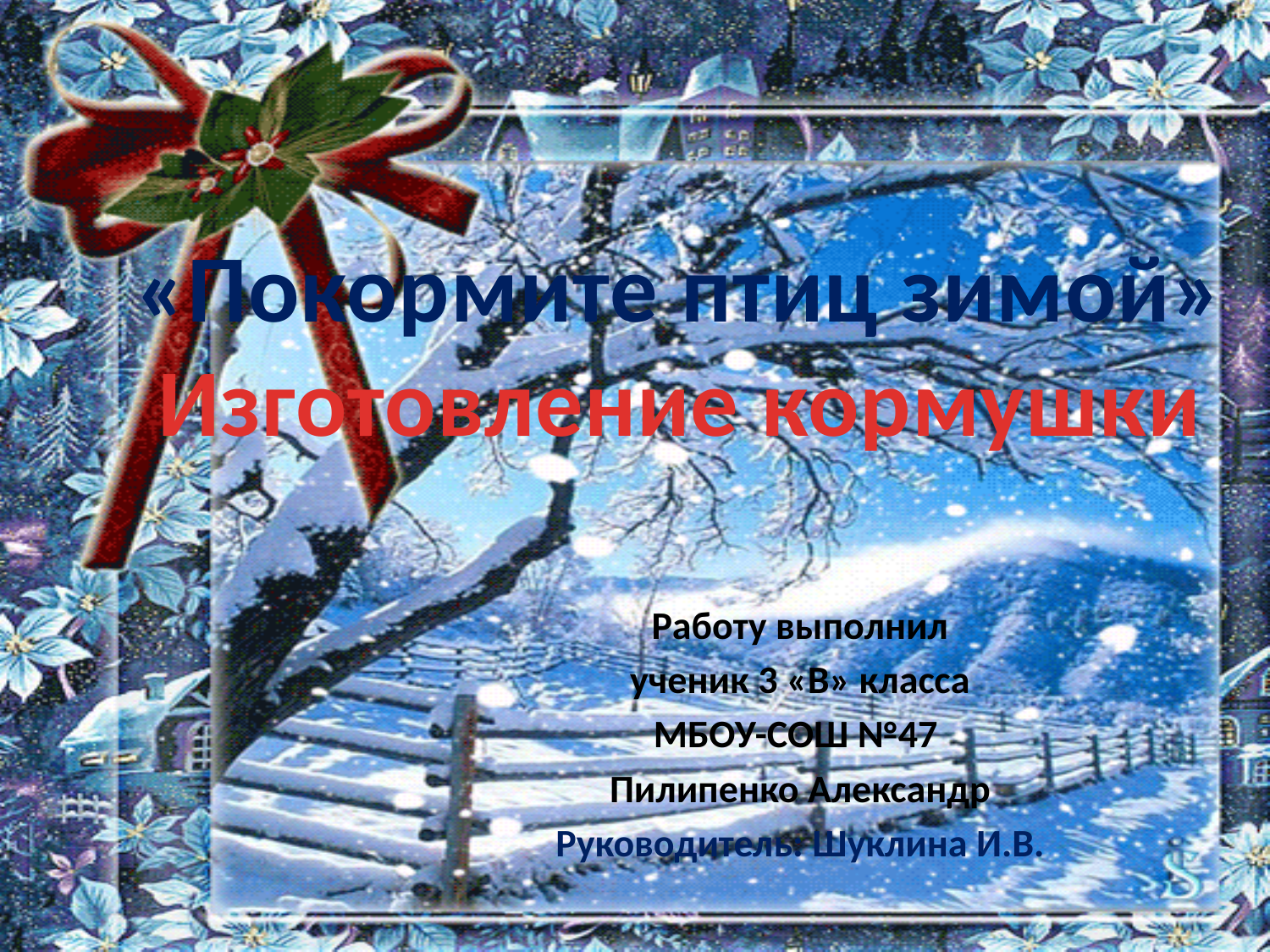

«Покормите птиц зимой»
Изготовление кормушки
#

Работу выполнил
 ученик 3 «В» класса
МБОУ-СОШ №47
Пилипенко Александр
Руководитель: Шуклина И.В.